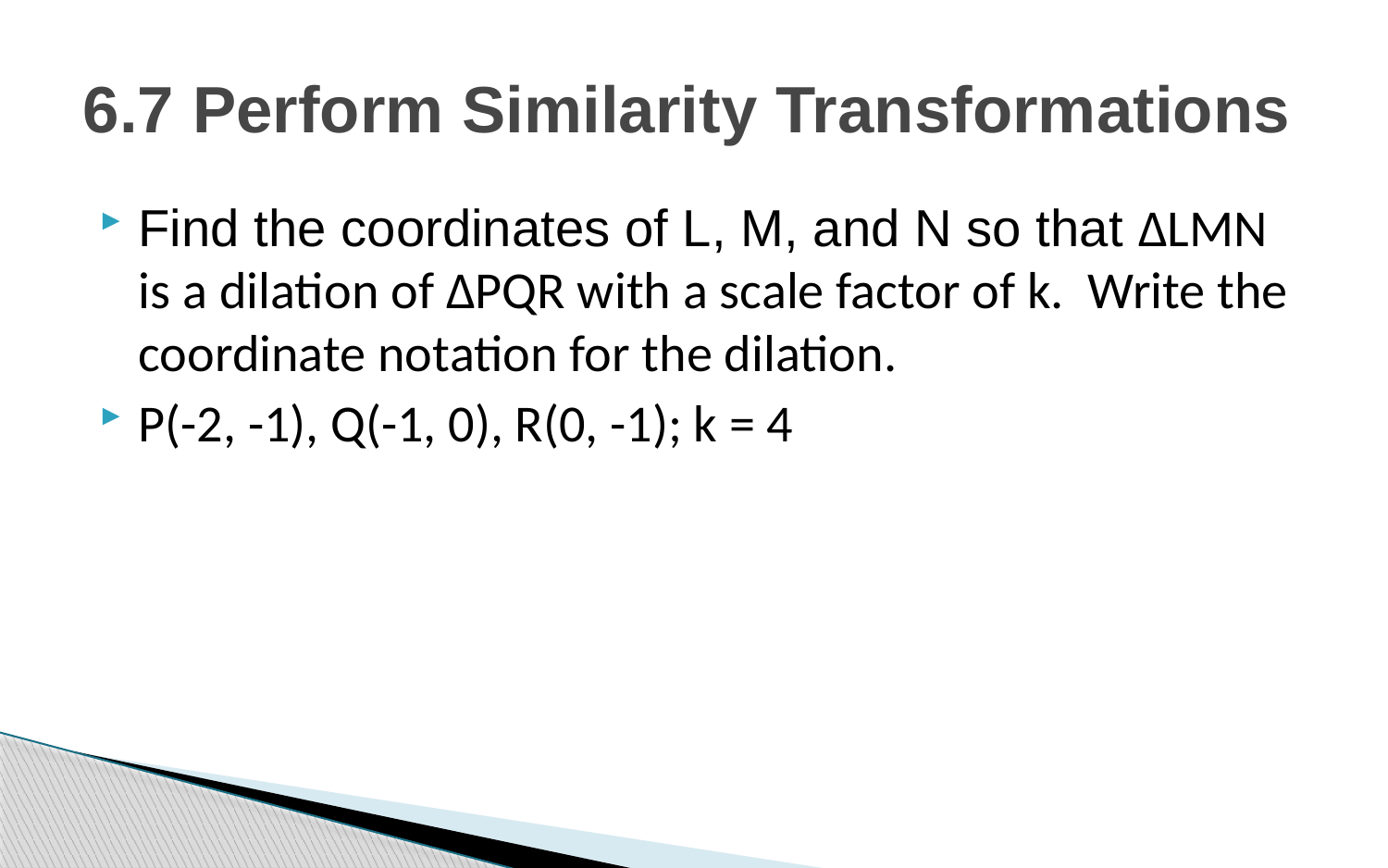

# 6.7 Perform Similarity Transformations
Find the coordinates of L, M, and N so that ΔLMN is a dilation of ΔPQR with a scale factor of k.  Write the coordinate notation for the dilation.
P(-2, -1), Q(-1, 0), R(0, -1); k = 4